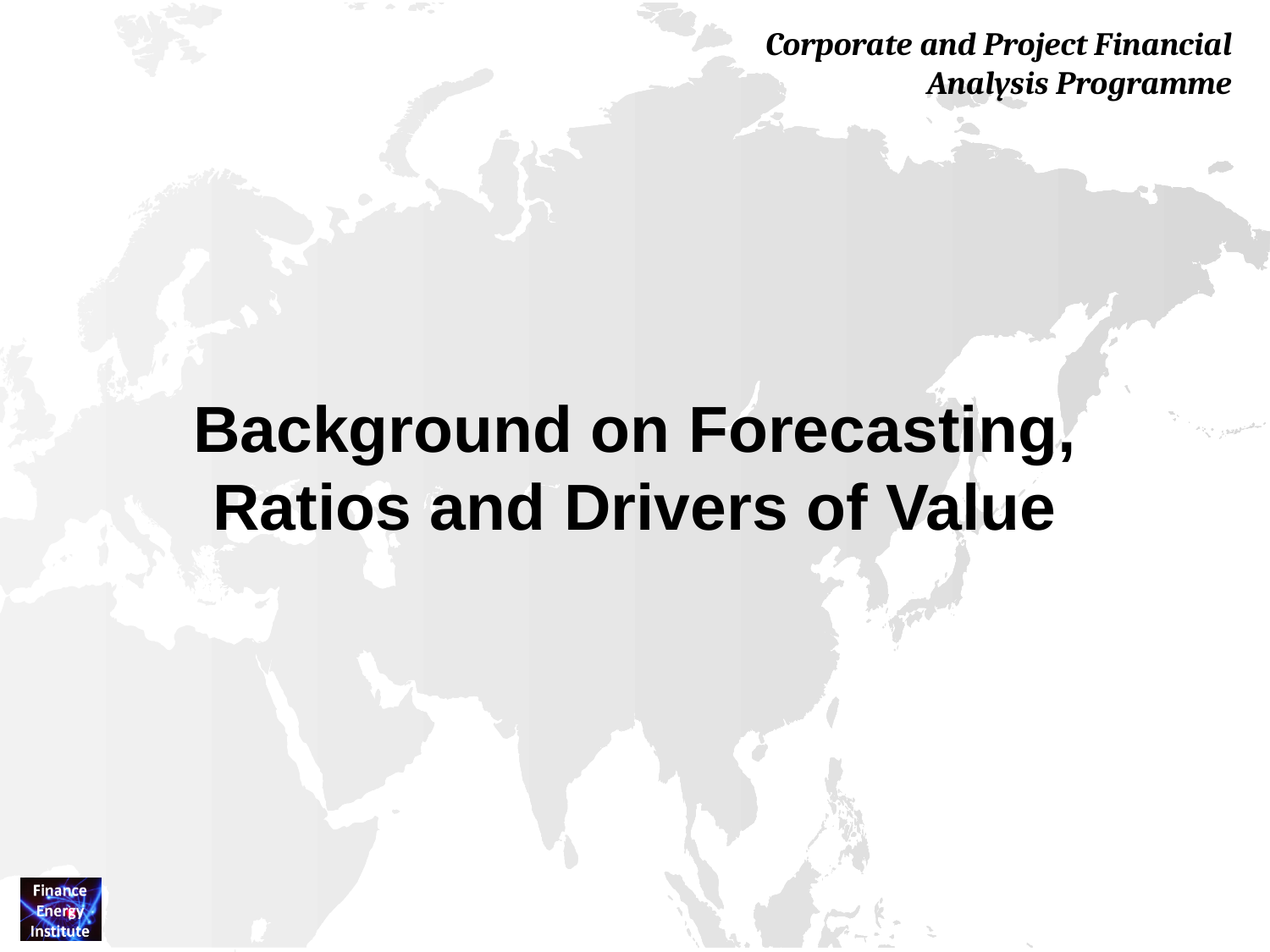

# Background on Forecasting, Ratios and Drivers of Value